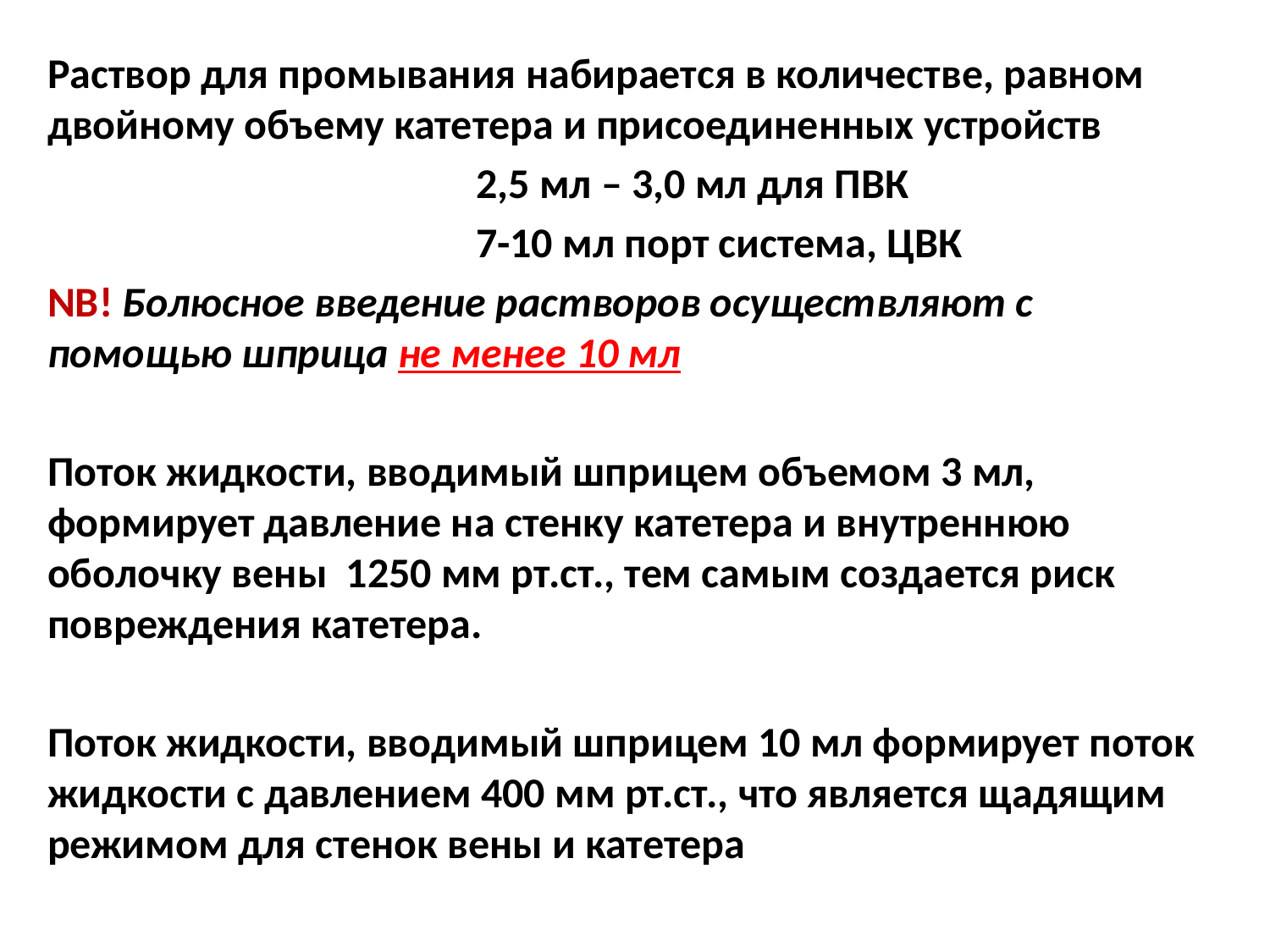

Раствор для промывания набирается в количестве, равном двойному объему катетера и присоединенных устройств
                                             2,5 мл – 3,0 мл для ПВК
                                             7-10 мл порт система, ЦВК
NB! Болюсное введение растворов осуществляют с помощью шприца не менее 10 мл

Поток жидкости, вводимый шприцем объемом 3 мл, формирует давление на стенку катетера и внутреннюю оболочку вены  1250 мм рт.ст., тем самым создается риск повреждения катетера.

Поток жидкости, вводимый шприцем 10 мл формирует поток жидкости с давлением 400 мм рт.ст., что является щадящим режимом для стенок вены и катетера